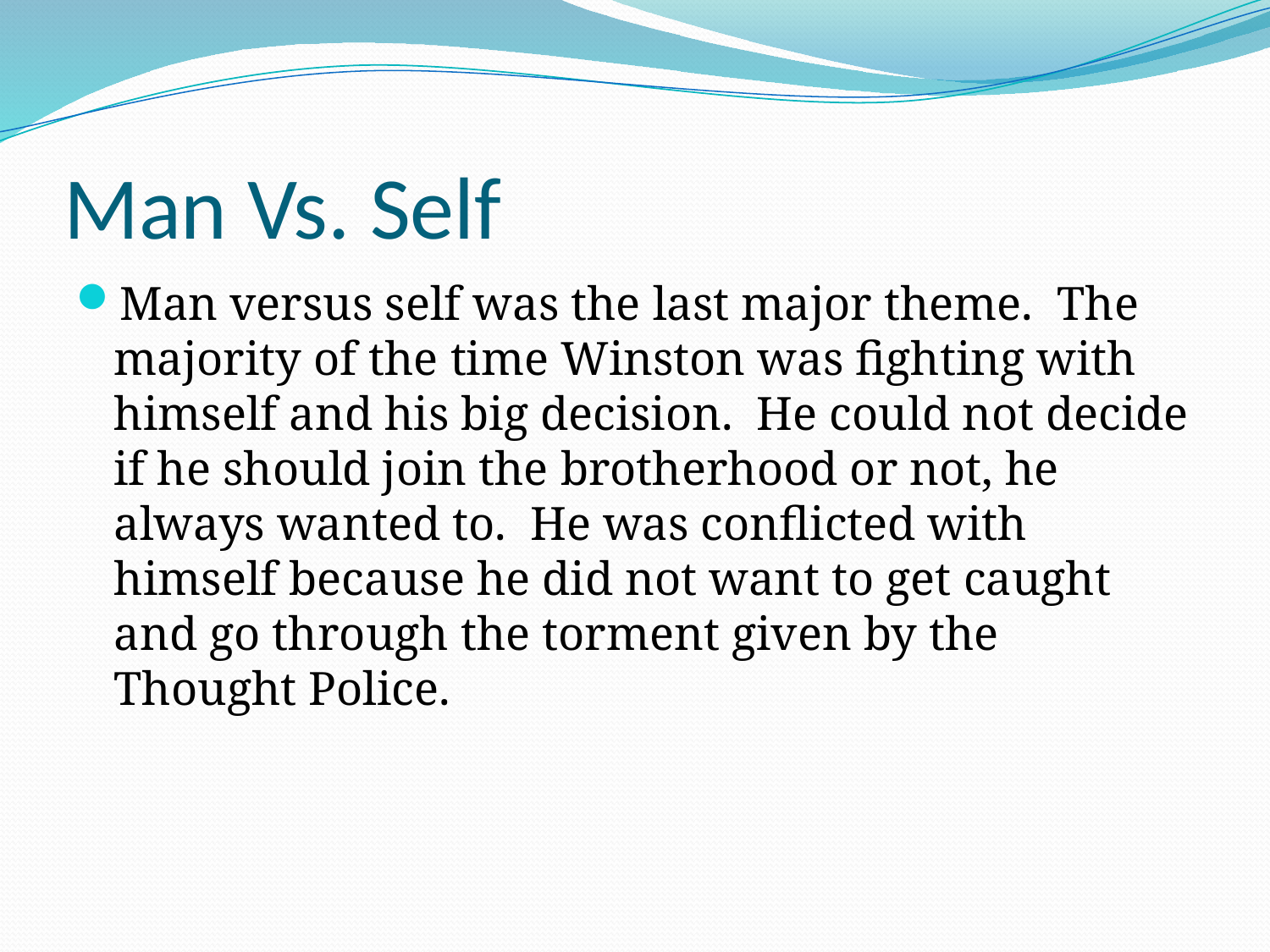

# Man Vs. Self
Man versus self was the last major theme.  The majority of the time Winston was fighting with himself and his big decision.  He could not decide if he should join the brotherhood or not, he always wanted to.  He was conflicted with himself because he did not want to get caught and go through the torment given by the Thought Police.